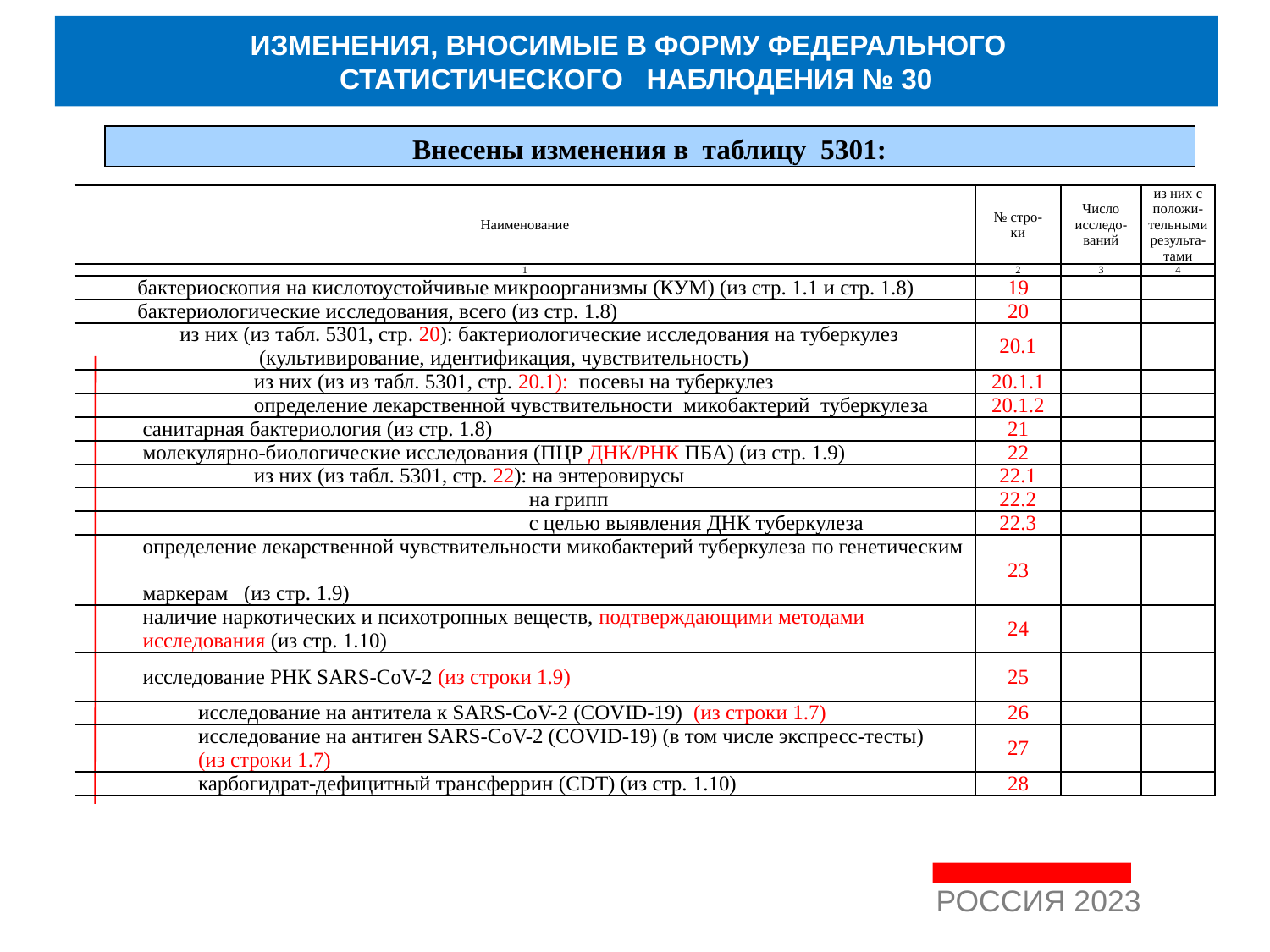

ИЗМЕНЕНИЯ, ВНОСИМЫЕ В ФОРМУ ФЕДЕРАЛЬНОГО
СТАТИСТИЧЕСКОГО   НАБЛЮДЕНИЯ № 30

Внесены изменения в  таблицу  5301:

| Наименование | № стро- ки | Число исследо-ваний | из них с положи- тельными результа-тами |
| --- | --- | --- | --- |
| 1 | 2 | 3 | 4 |
| бактериоскопия на кислотоустойчивые микроорганизмы (КУМ) (из стр. 1.1 и стр. 1.8) | 19 |  |  |
| бактериологические исследования, всего (из стр. 1.8) | 20 |  |  |
| из них (из табл. 5301, стр. 20): бактериологические исследования на туберкулез (культивирование, идентификация, чувствительность) | 20.1 |  |  |
| из них (из из табл. 5301, стр. 20.1): посевы на туберкулез | 20.1.1 |  |  |
| определение лекарственной чувствительности микобактерий туберкулеза | 20.1.2 |  |  |
| санитарная бактериология (из стр. 1.8) | 21 |  |  |
| молекулярно-биологические исследования (ПЦР ДНК/РНК ПБА) (из стр. 1.9) | 22 |  |  |
| из них (из табл. 5301, стр. 22): на энтеровирусы | 22.1 |  |  |
| на грипп | 22.2 |  |  |
| с целью выявления ДНК туберкулеза | 22.3 |  |  |
| определение лекарственной чувствительности микобактерий туберкулеза по генетическим маркерам (из стр. 1.9) | 23 |  |  |
| наличие наркотических и психотропных веществ, подтверждающими методами исследования (из стр. 1.10) | 24 |  |  |
| исследование РНК SARS-CoV-2 (из строки 1.9) | 25 |  |  |
| исследование на антитела к SARS-CoV-2 (COVID-19)  (из строки 1.7) | 26 |  |  |
| исследование на антиген SARS-CoV-2 (COVID-19) (в том числе экспресс-тесты) (из строки 1.7) | 27 |  |  |
| карбогидрат-дефицитный трансферрин (CDT) (из стр. 1.10) | 28 |  |  |

РОССИЯ 2023